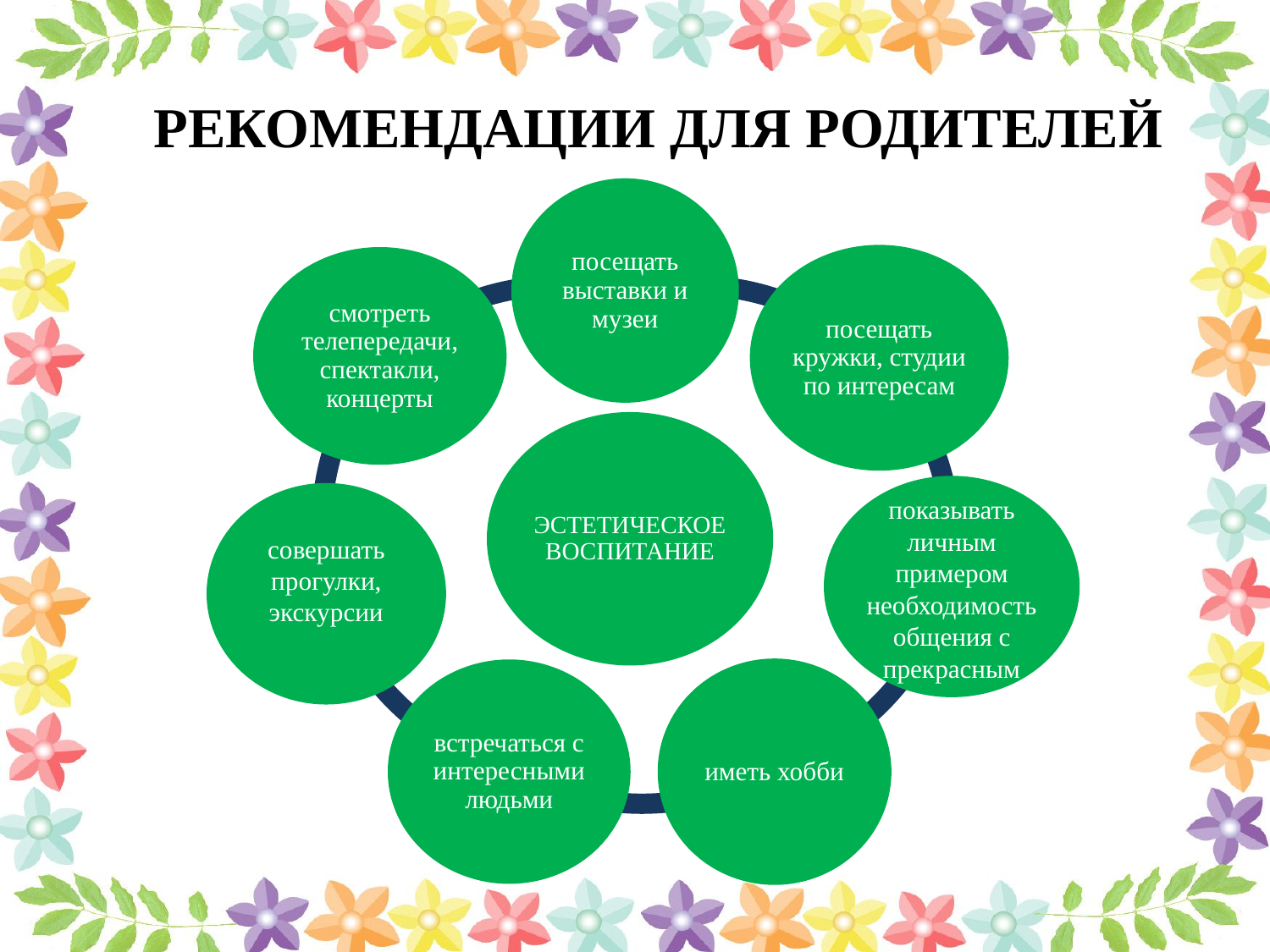

# РЕКОМЕНДАЦИИ ДЛЯ РОДИТЕЛЕЙ
ЭСТЕТИЧЕСКОЕ ВОСПИТАНИЕ
посещать выставки и музеи
посещать кружки, студии по интересам
показывать личным примером необходимость общения с прекрасным

иметь хобби
встречаться с интересными людьми
совершать прогулки, экскурсии

смотреть телепередачи, спектакли, концерты